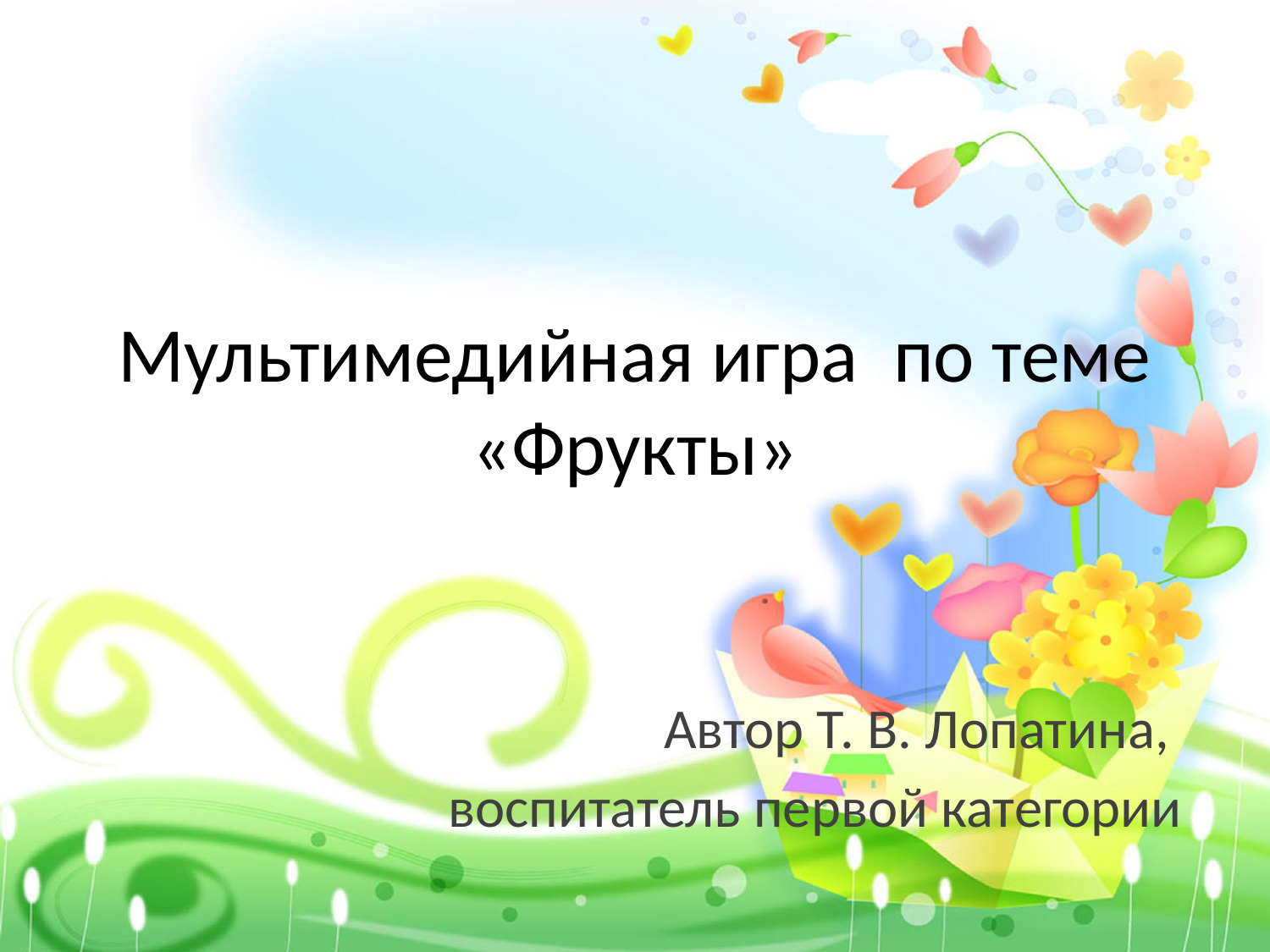

# Мультимедийная игра  по теме «Фрукты»
Автор Т. В. Лопатина,
воспитатель первой категории